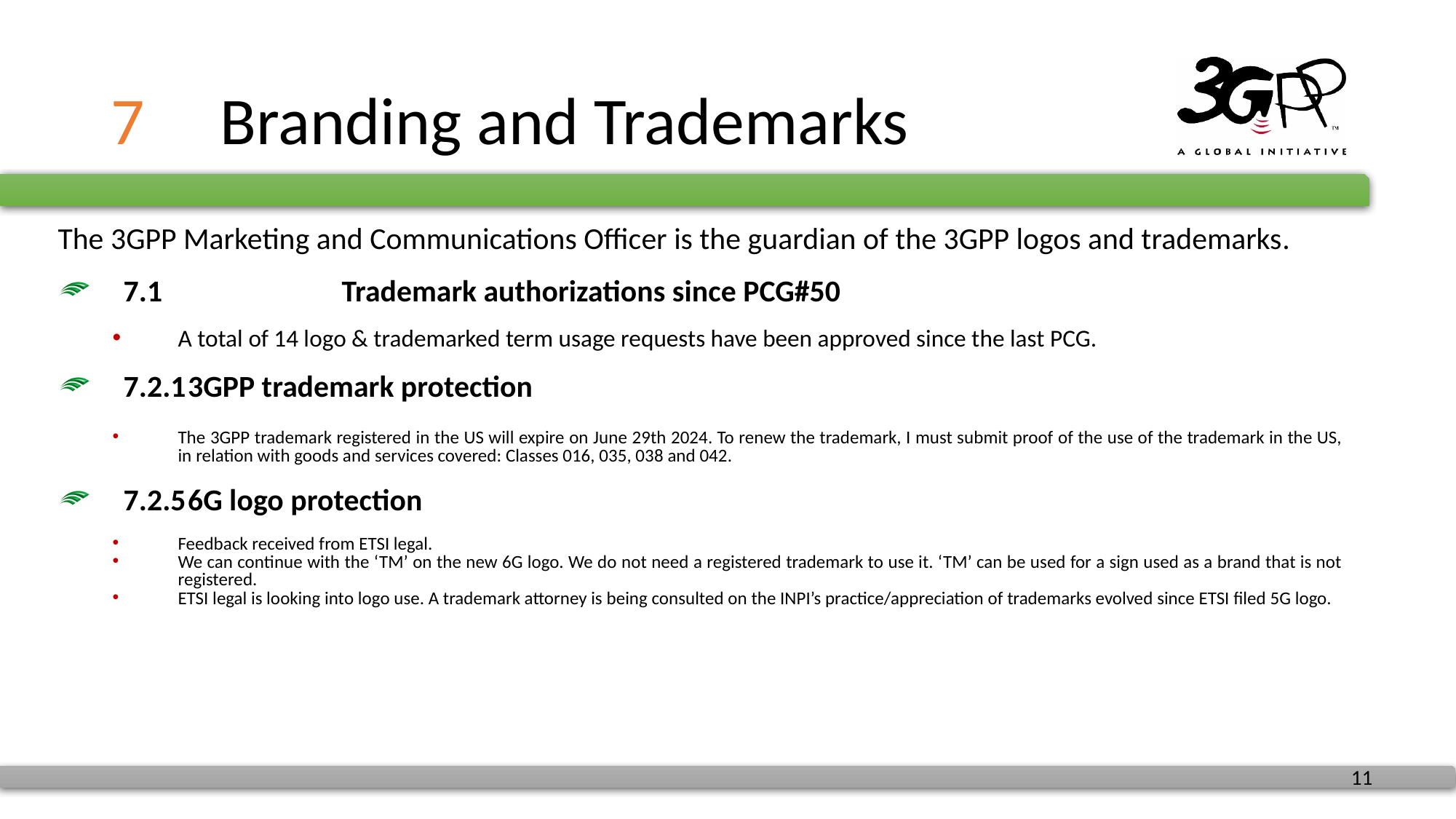

# 7 	Branding and Trademarks
The 3GPP Marketing and Communications Officer is the guardian of the 3GPP logos and trademarks.
7.1				Trademark authorizations since PCG#50
A total of 14 logo & trademarked term usage requests have been approved since the last PCG.
7.2.1	3GPP trademark protection
The 3GPP trademark registered in the US will expire on June 29th 2024. To renew the trademark, I must submit proof of the use of the trademark in the US, in relation with goods and services covered: Classes 016, 035, 038 and 042.
7.2.5	6G logo protection
Feedback received from ETSI legal.
We can continue with the ‘TM’ on the new 6G logo. We do not need a registered trademark to use it. ‘TM’ can be used for a sign used as a brand that is not registered.
ETSI legal is looking into logo use. A trademark attorney is being consulted on the INPI’s practice/appreciation of trademarks evolved since ETSI filed 5G logo.